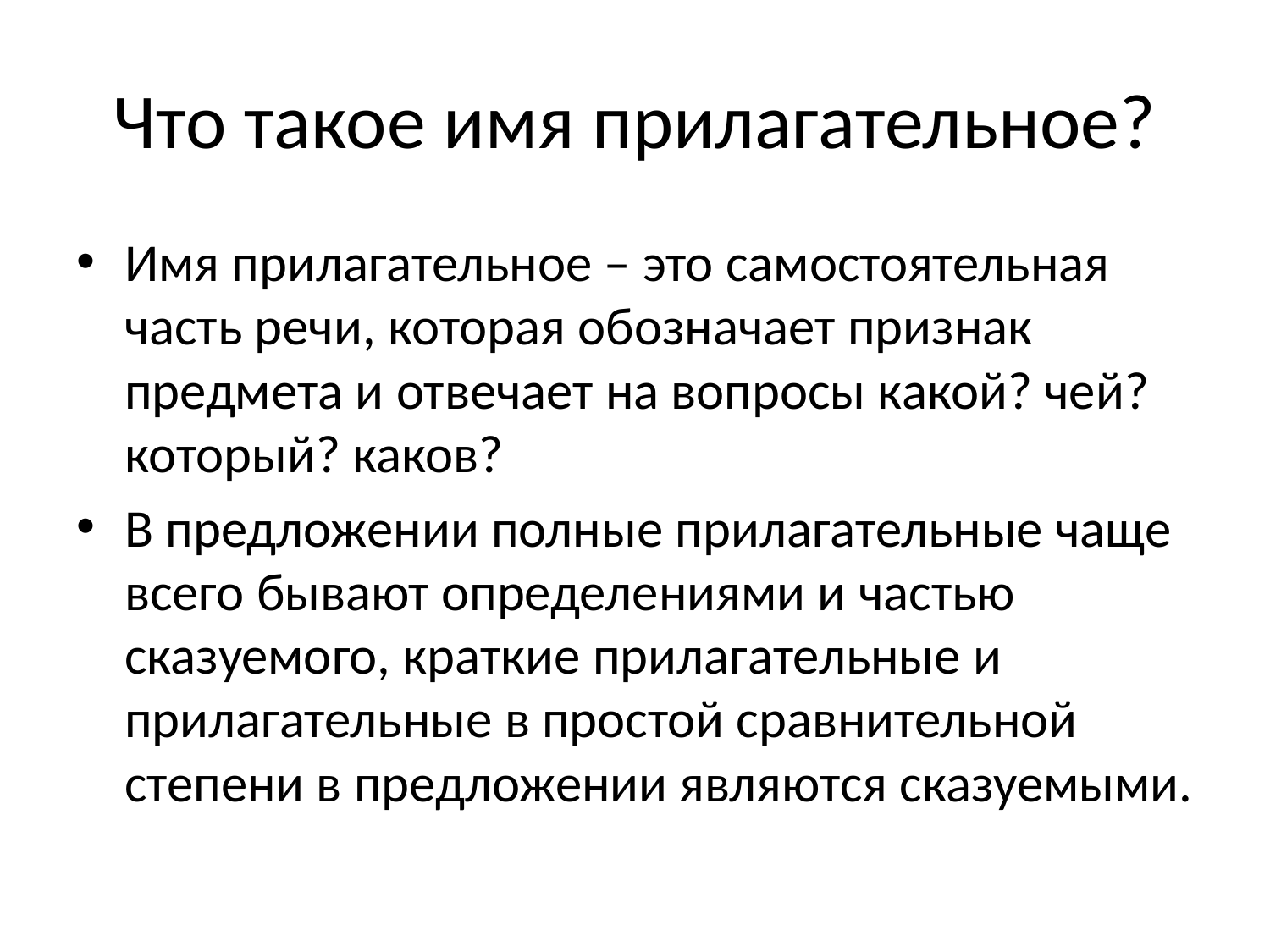

# Что такое имя прилагательное?
Имя прилагательное – это самостоятельная часть речи, которая обозначает признак предмета и отвечает на вопросы какой? чей? который? каков?
В предложении полные прилагательные чаще всего бывают определениями и частью сказуемого, краткие прилагательные и прилагательные в простой сравнительной степени в предложении являются сказуемыми.